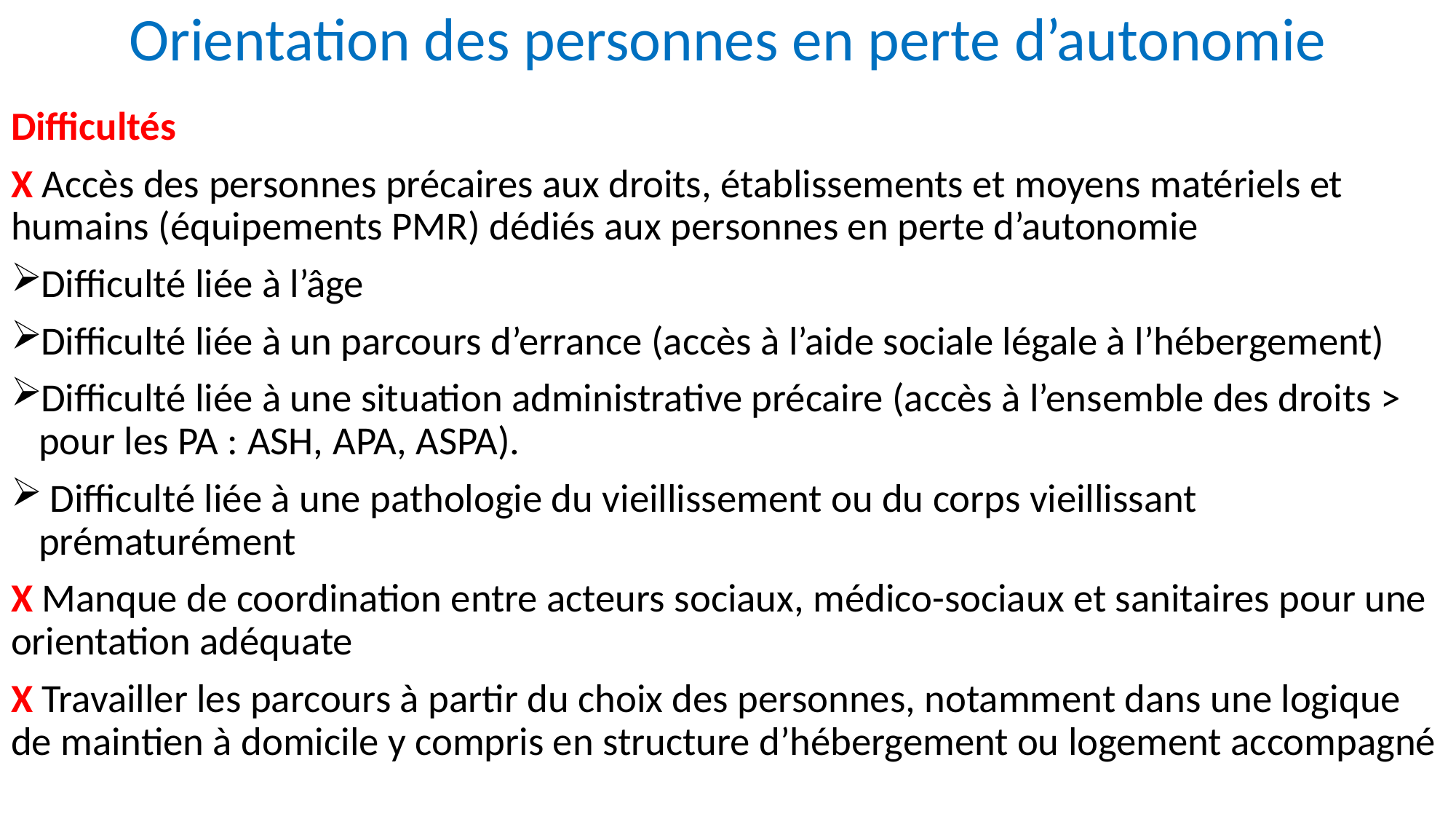

# Orientation des personnes en perte d’autonomie
Difficultés
X Accès des personnes précaires aux droits, établissements et moyens matériels et humains (équipements PMR) dédiés aux personnes en perte d’autonomie
Difficulté liée à l’âge
Difficulté liée à un parcours d’errance (accès à l’aide sociale légale à l’hébergement)
Difficulté liée à une situation administrative précaire (accès à l’ensemble des droits > pour les PA : ASH, APA, ASPA).
 Difficulté liée à une pathologie du vieillissement ou du corps vieillissant prématurément
X Manque de coordination entre acteurs sociaux, médico-sociaux et sanitaires pour une orientation adéquate
X Travailler les parcours à partir du choix des personnes, notamment dans une logique de maintien à domicile y compris en structure d’hébergement ou logement accompagné